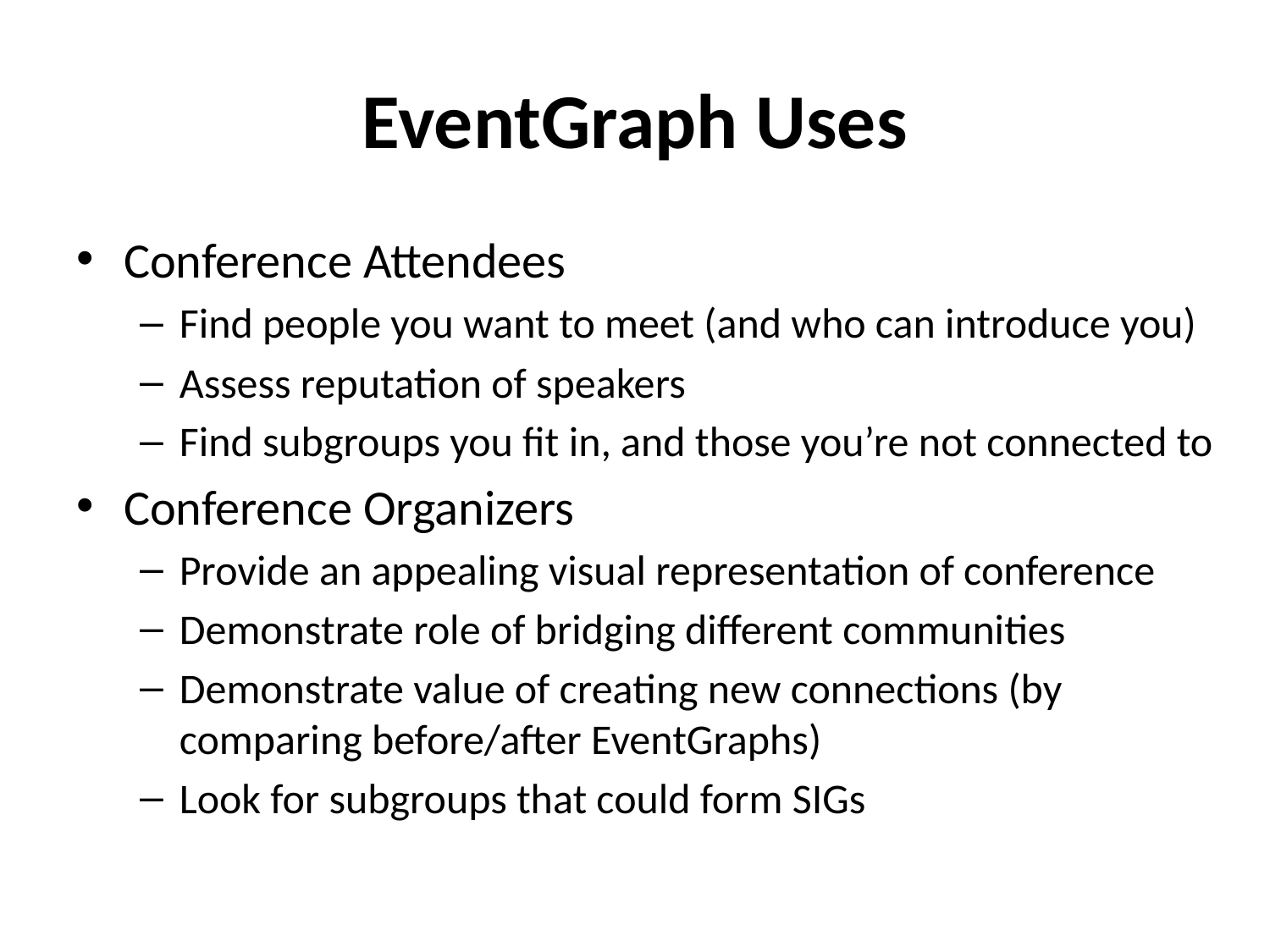

# EventGraph Uses
Conference Attendees
Find people you want to meet (and who can introduce you)
Assess reputation of speakers
Find subgroups you fit in, and those you’re not connected to
Conference Organizers
Provide an appealing visual representation of conference
Demonstrate role of bridging different communities
Demonstrate value of creating new connections (by comparing before/after EventGraphs)
Look for subgroups that could form SIGs